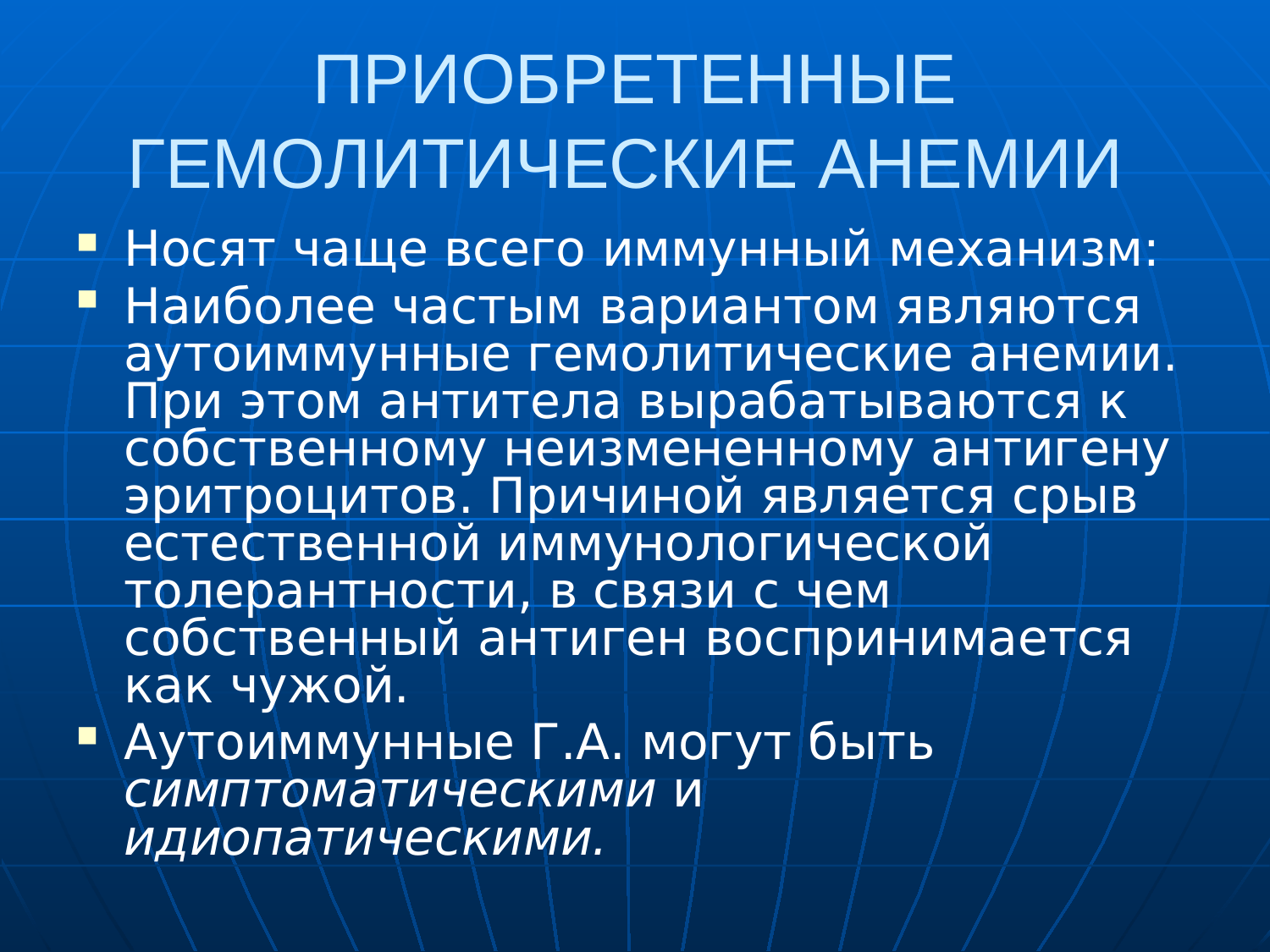

# ПРИОБРЕТЕННЫЕ ГЕМОЛИТИЧЕСКИЕ АНЕМИИ
Носят чаще всего иммунный механизм:
Наиболее частым вариантом являются аутоиммунные гемолитические анемии. При этом антитела вырабатываются к собственному неизмененному антигену эритроцитов. Причиной является срыв естественной иммунологической толерантности, в связи с чем собственный антиген воспринимается как чужой.
Аутоиммунные Г.А. могут быть симптоматическими и идиопатическими.